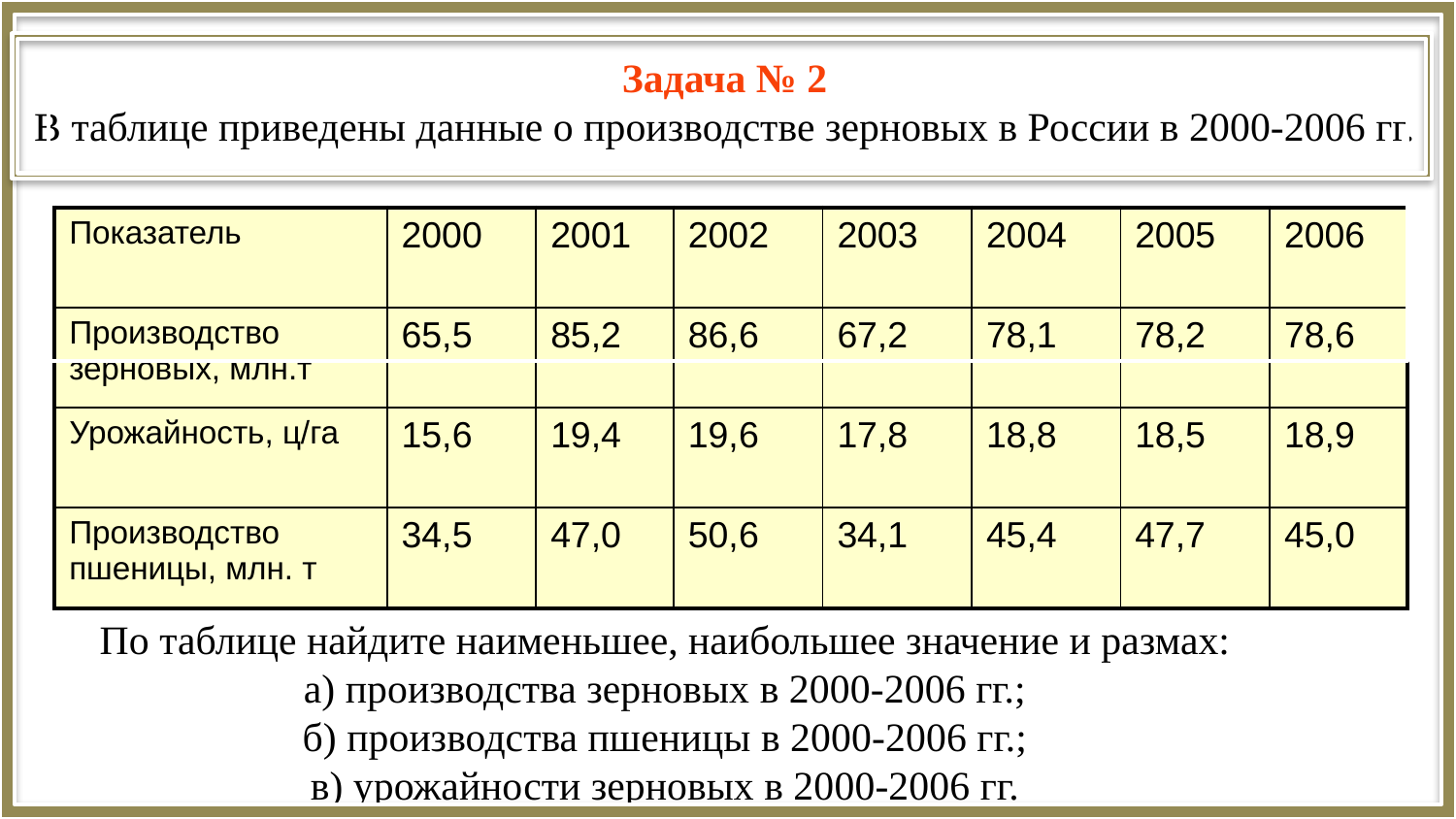

Задача № 2
В таблице приведены данные о производстве зерновых в России в 2000-2006 гг.

| Показатель | 2000 | 2001 | 2002 | 2003 | 2004 | 2005 | 2006 |
| --- | --- | --- | --- | --- | --- | --- | --- |
| Производство зерновых, млн.т | 65,5 | 85,2 | 86,6 | 67,2 | 78,1 | 78,2 | 78,6 |
| Урожайность, ц/га | 15,6 | 19,4 | 19,6 | 17,8 | 18,8 | 18,5 | 18,9 |
| Производство пшеницы, млн. т | 34,5 | 47,0 | 50,6 | 34,1 | 45,4 | 47,7 | 45,0 |

По таблице найдите наименьшее, наибольшее значение и размах:
а) производства зерновых в 2000-2006 гг.;
б) производства пшеницы в 2000-2006 гг.;
в) урожайности зерновых в 2000-2006 гг.